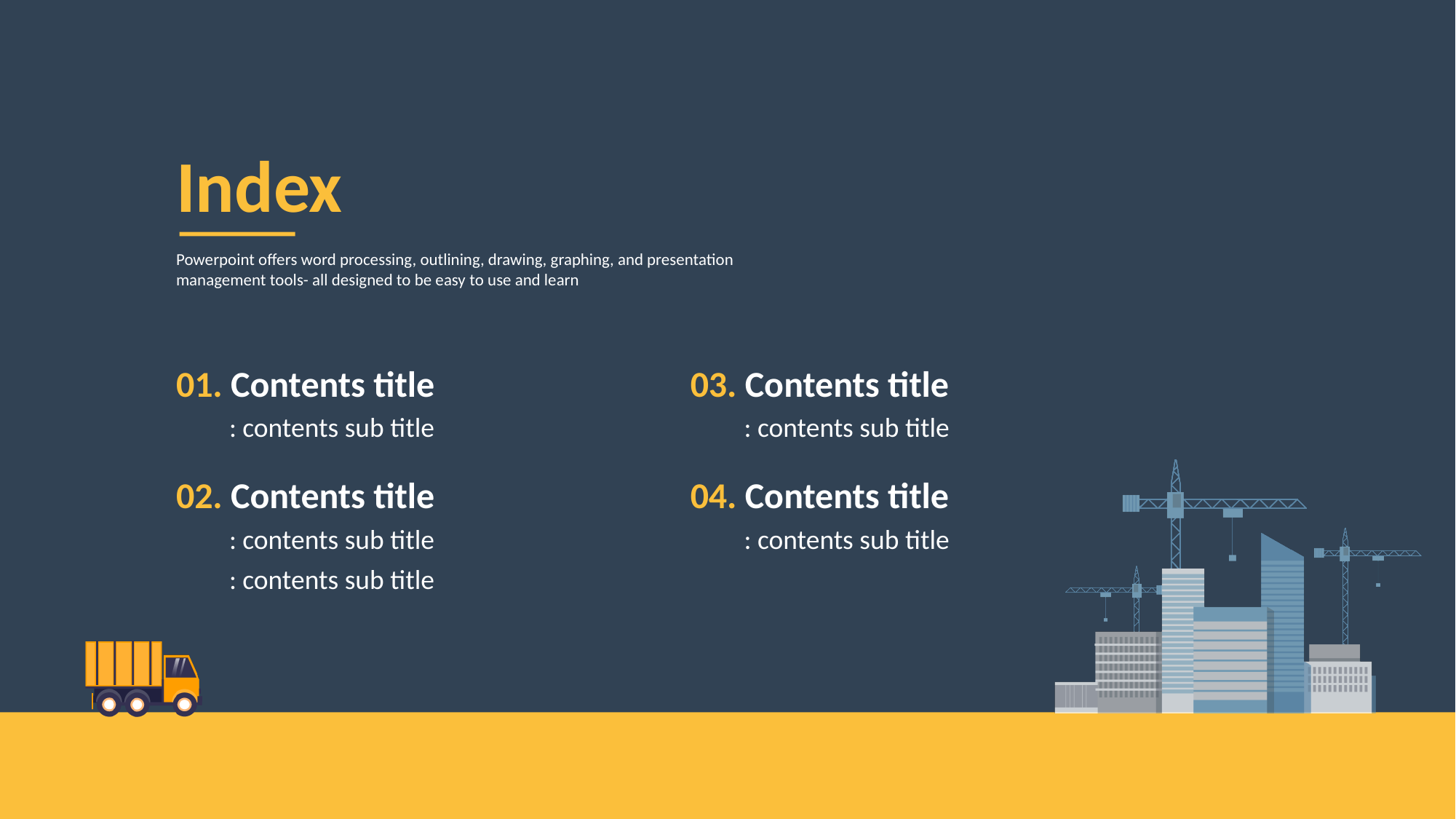

Index

Powerpoint offers word processing, outlining, drawing, graphing, and presentation management tools- all designed to be easy to use and learn
01. Contents title
03. Contents title
: contents sub title
: contents sub title
04. Contents title
02. Contents title
: contents sub title
: contents sub title
: contents sub title